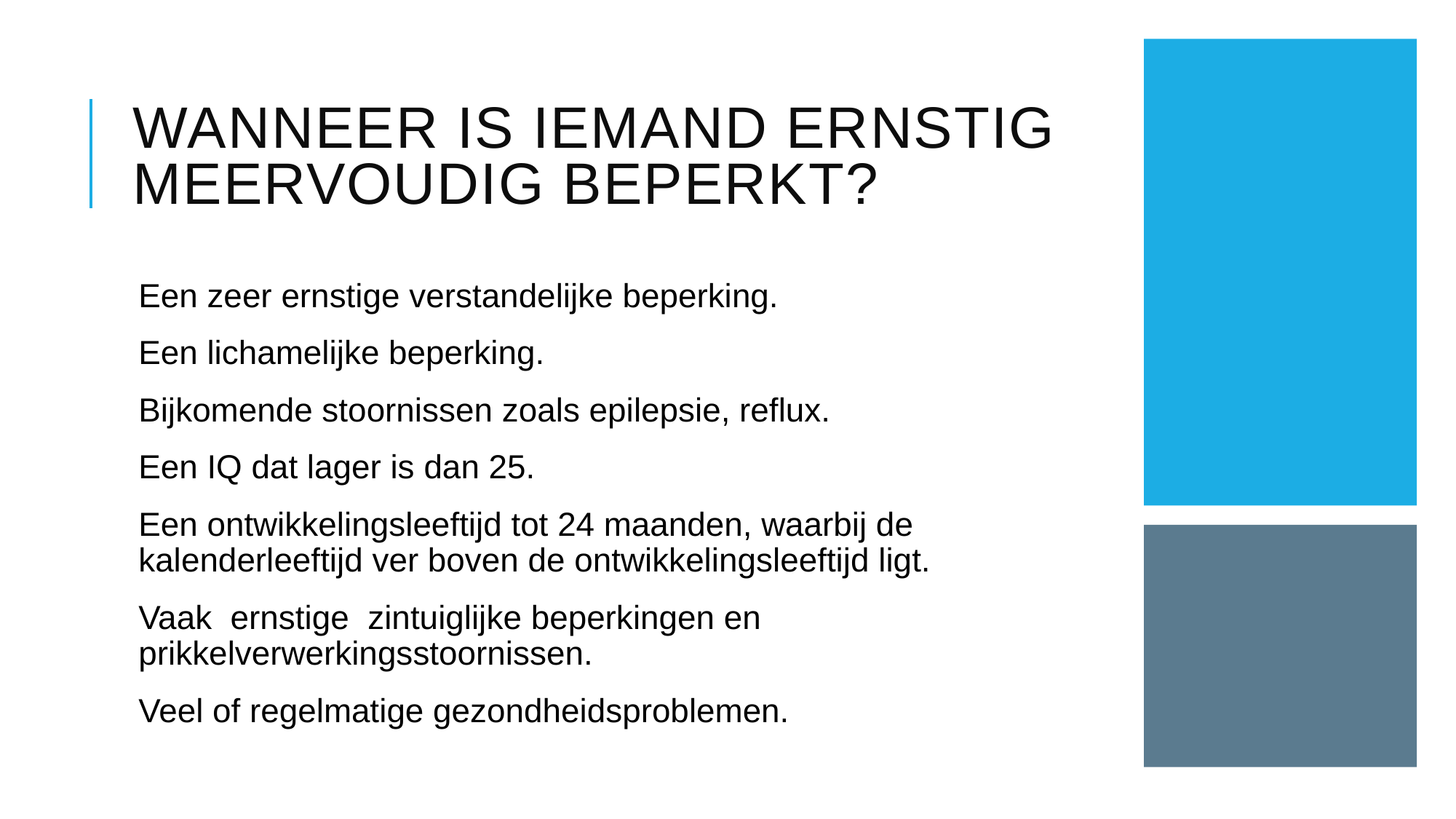

# Wanneer is iemand ernstig meervoudig beperkt?
Een zeer ernstige verstandelijke beperking.
Een lichamelijke beperking.
Bijkomende stoornissen zoals epilepsie, reflux.
Een IQ dat lager is dan 25.
Een ontwikkelingsleeftijd tot 24 maanden, waarbij de kalenderleeftijd ver boven de ontwikkelingsleeftijd ligt.
Vaak  ernstige  zintuiglijke beperkingen en prikkelverwerkingsstoornissen.
Veel of regelmatige gezondheidsproblemen.